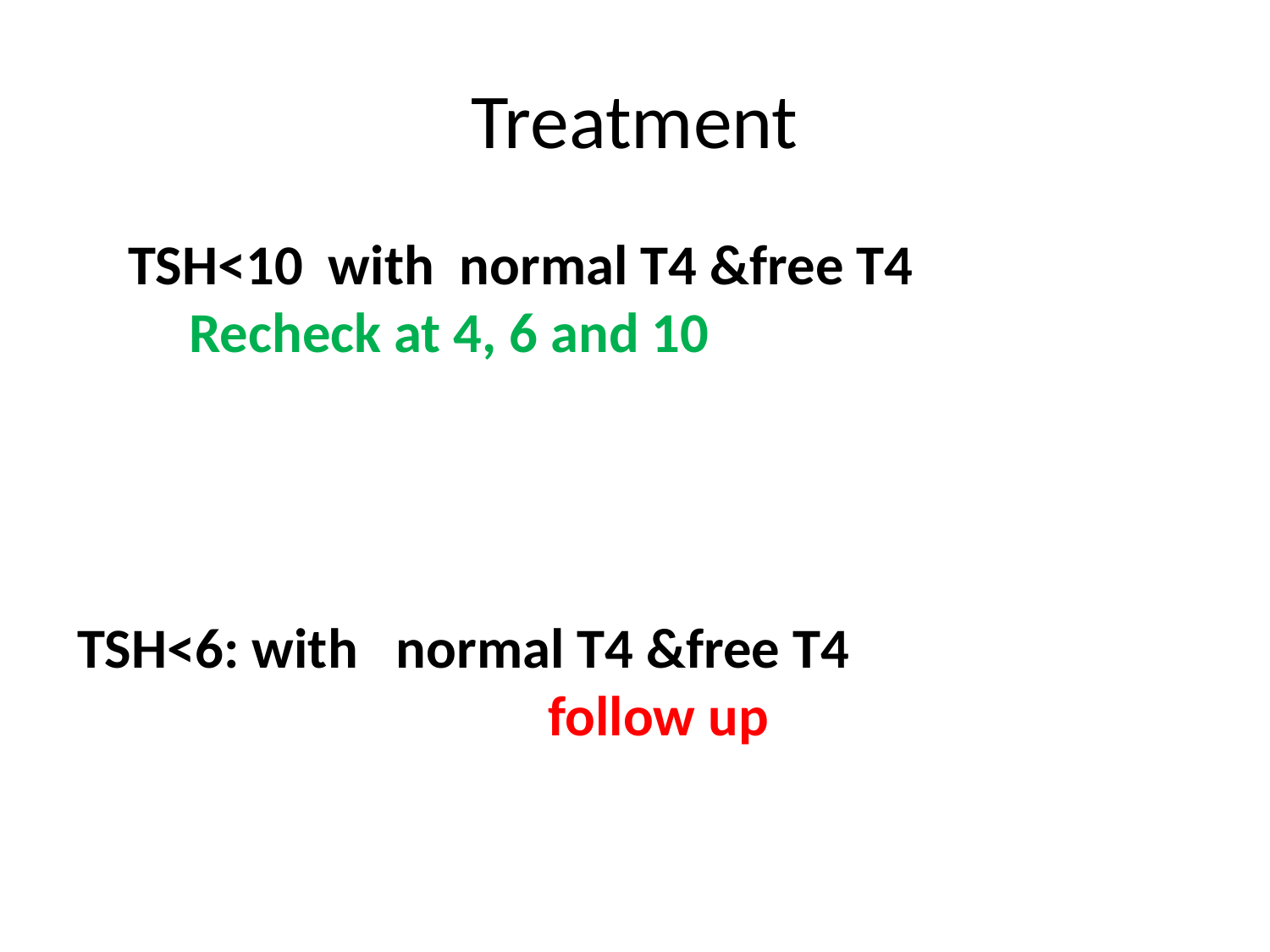

# Treatment
TSH<10  with  normal T4 &free T4                   Recheck at 4, 6 and 10

TSH<6: with   normal T4 &free T4                             follow up